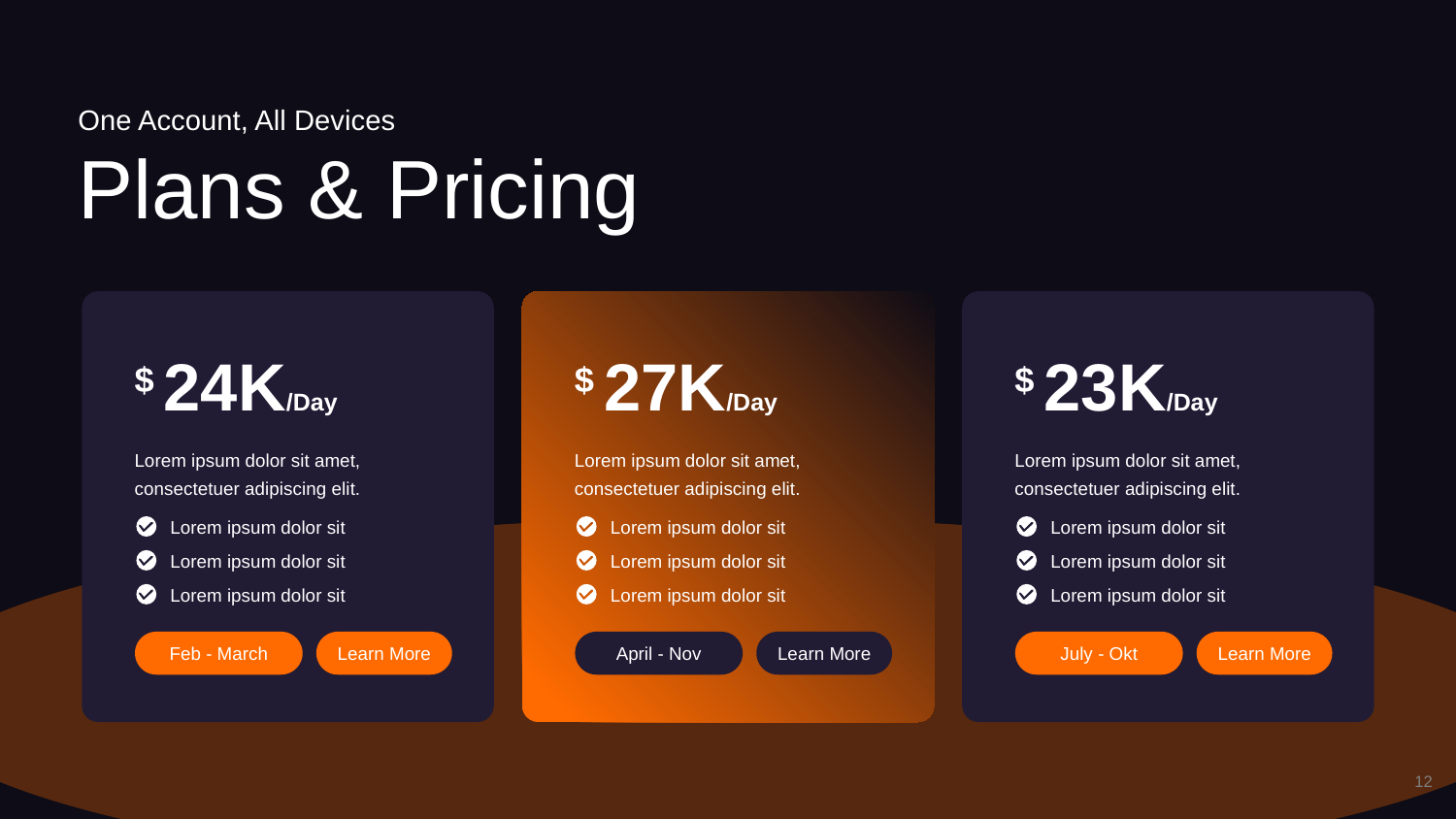

One Account, All Devices
Plans & Pricing

$ 24K/Day
Lorem ipsum dolor sit amet, consectetuer adipiscing elit.
Lorem ipsum dolor sit

Lorem ipsum dolor sit

Lorem ipsum dolor sit

Feb - March
Learn More

$ 27K/Day
Lorem ipsum dolor sit amet, consectetuer adipiscing elit.
Lorem ipsum dolor sit

Lorem ipsum dolor sit

Lorem ipsum dolor sit

April - Nov
Learn More

$ 23K/Day
Lorem ipsum dolor sit amet, consectetuer adipiscing elit.
Lorem ipsum dolor sit

Lorem ipsum dolor sit

Lorem ipsum dolor sit

July - Okt
Learn More